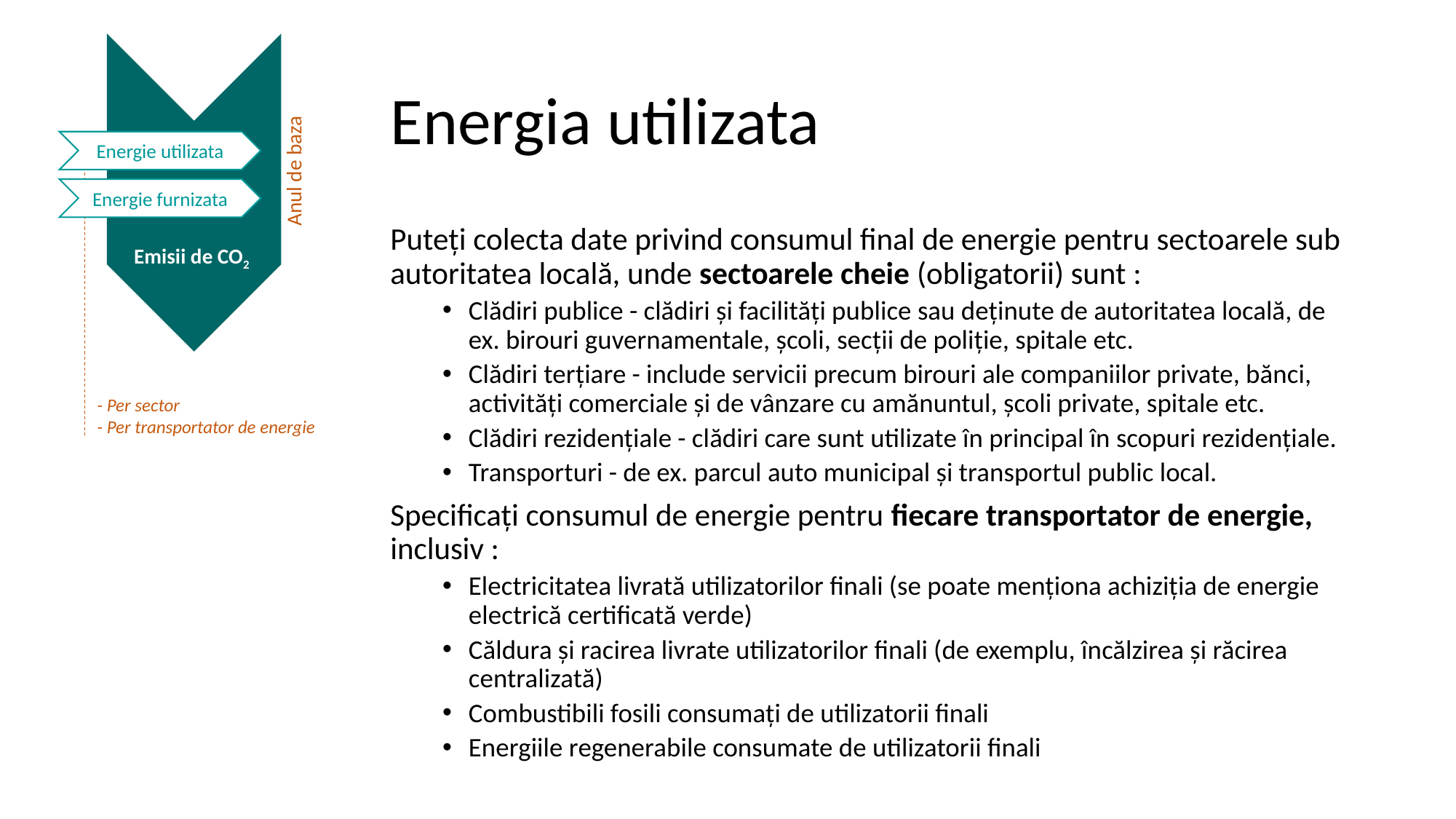

# Energia utilizata
Emisii de CO2
Energie utilizata
Anul de baza
Energie furnizata
Puteți colecta date privind consumul final de energie pentru sectoarele sub autoritatea locală, unde sectoarele cheie (obligatorii) sunt :
Clădiri publice - clădiri și facilități publice sau deținute de autoritatea locală, de ex. birouri guvernamentale, școli, secții de poliție, spitale etc.
Clădiri terțiare - include servicii precum birouri ale companiilor private, bănci, activități comerciale și de vânzare cu amănuntul, școli private, spitale etc.
Clădiri rezidențiale - clădiri care sunt utilizate în principal în scopuri rezidențiale.
Transporturi - de ex. parcul auto municipal și transportul public local.
Specificați consumul de energie pentru fiecare transportator de energie, inclusiv :
Electricitatea livrată utilizatorilor finali (se poate menționa achiziția de energie electrică certificată verde)
Căldura și racirea livrate utilizatorilor finali (de exemplu, încălzirea și răcirea centralizată)
Combustibili fosili consumați de utilizatorii finali
Energiile regenerabile consumate de utilizatorii finali
Emisii de CO2
- Per sector
- Per transportator de energie